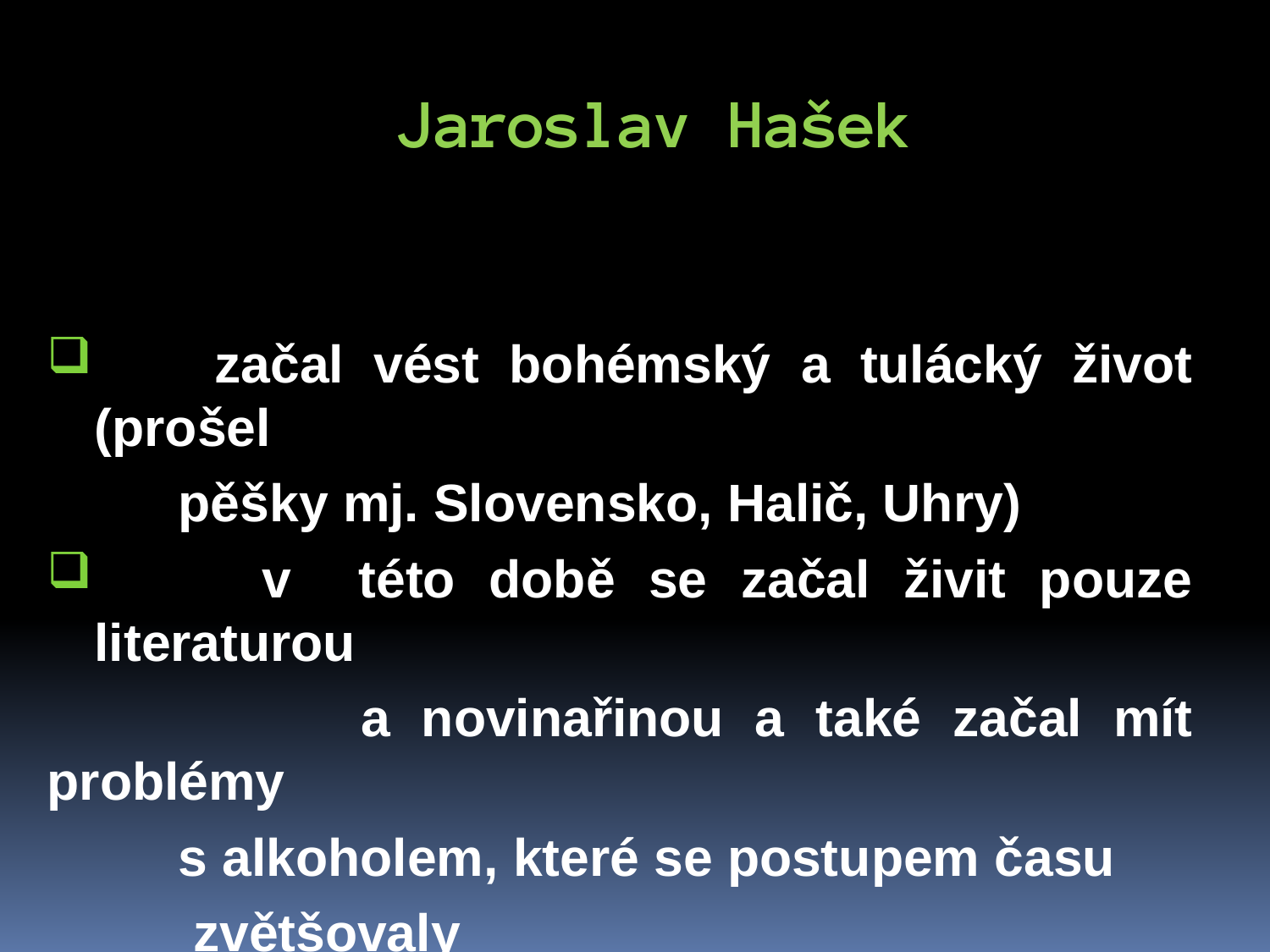

# Jaroslav Hašek

    začal vést bohémský a tulácký život (prošel
         pěšky mj. Slovensko, Halič, Uhry)
     v  této době se začal živit pouze literaturou
          a novinařinou a také začal mít problémy
         s alkoholem, které se postupem času
          zvětšovaly
     v roce 1907 byl krátce vězněn za svoji
         anarchistickou činnost